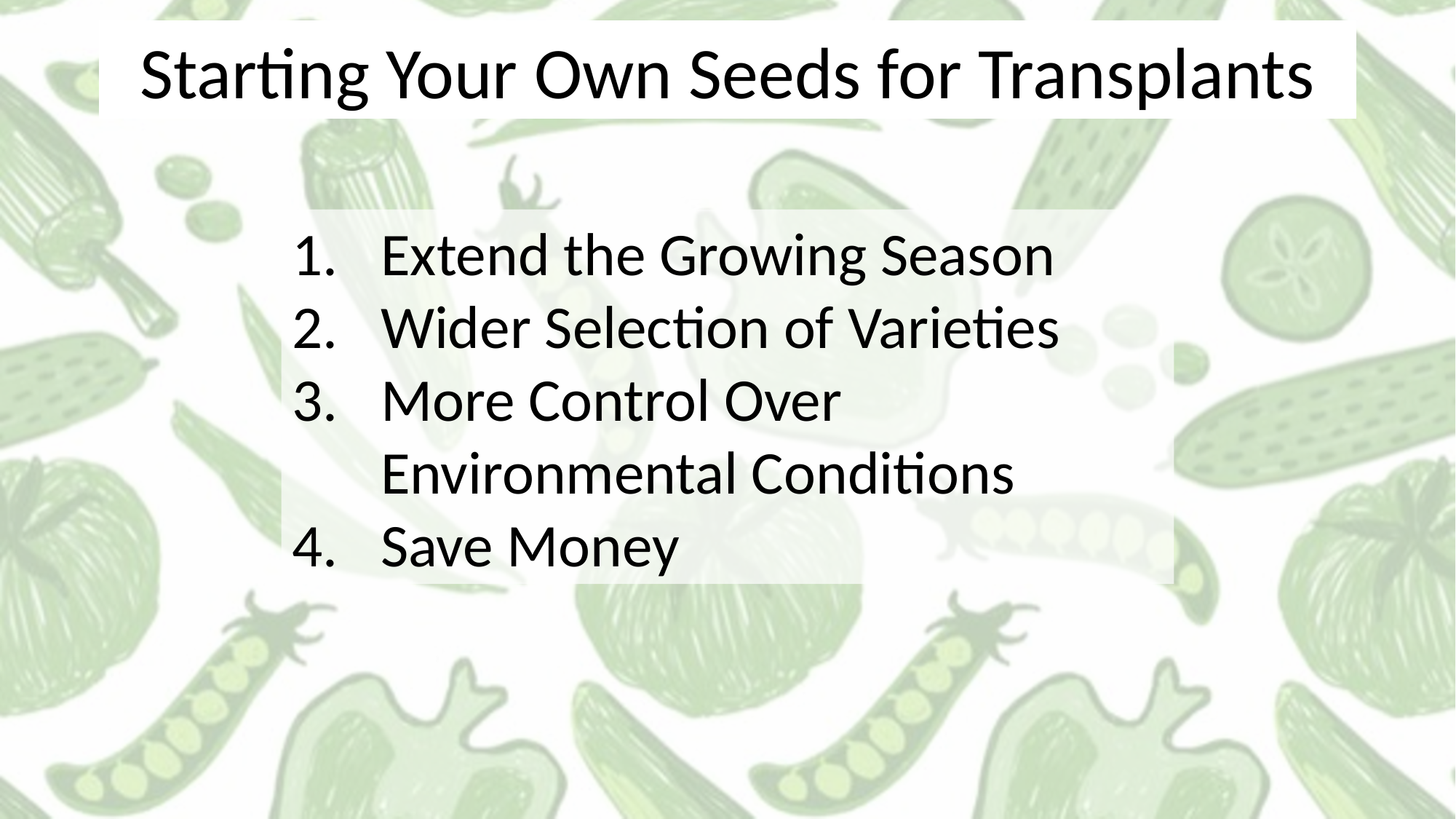

Starting Your Own Seeds for Transplants
Extend the Growing Season
Wider Selection of Varieties
More Control Over Environmental Conditions
Save Money